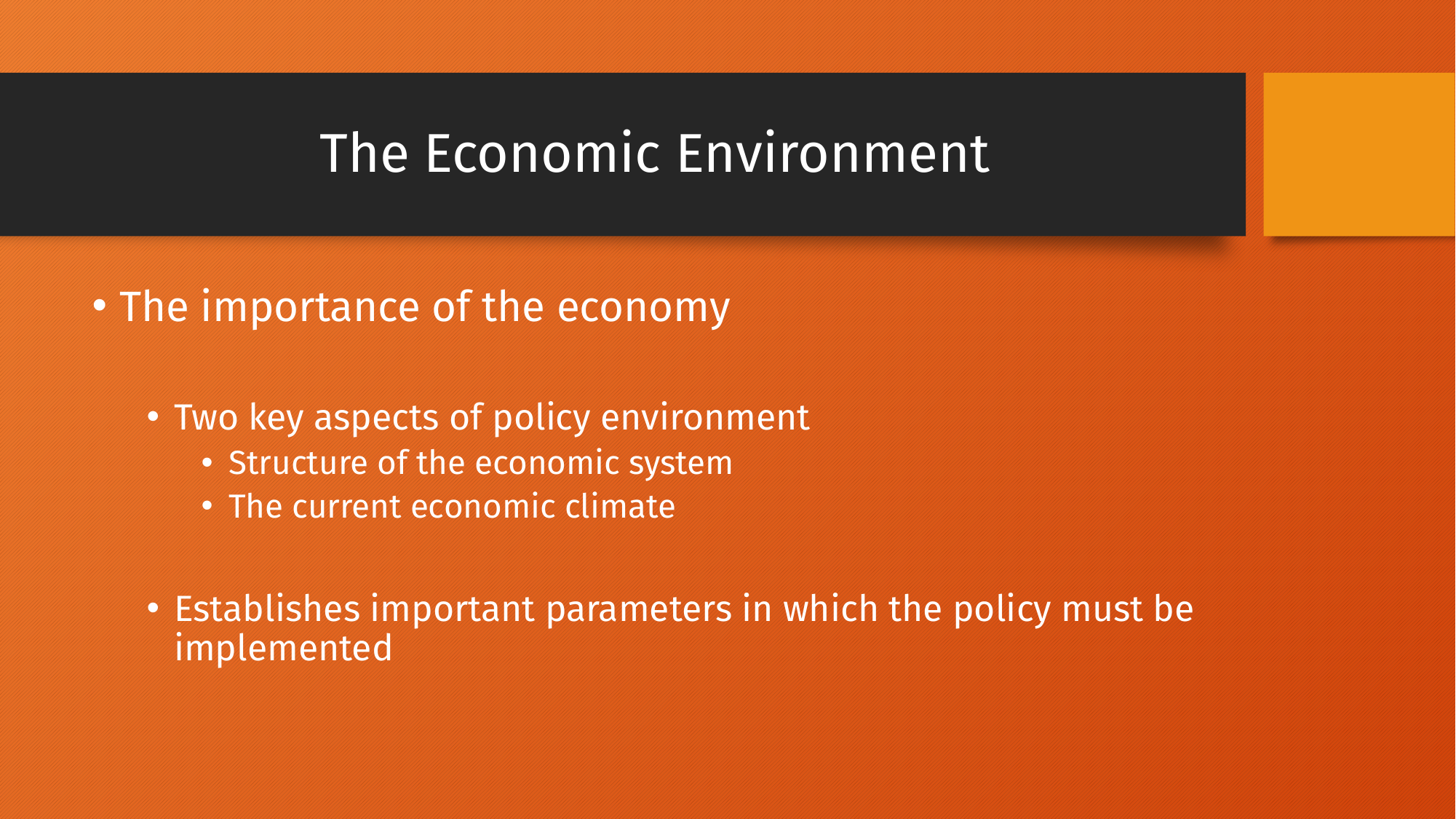

# The Economic Environment
The importance of the economy

Two key aspects of policy environment
Structure of the economic system
The current economic climate

Establishes important parameters in which the policy must be implemented